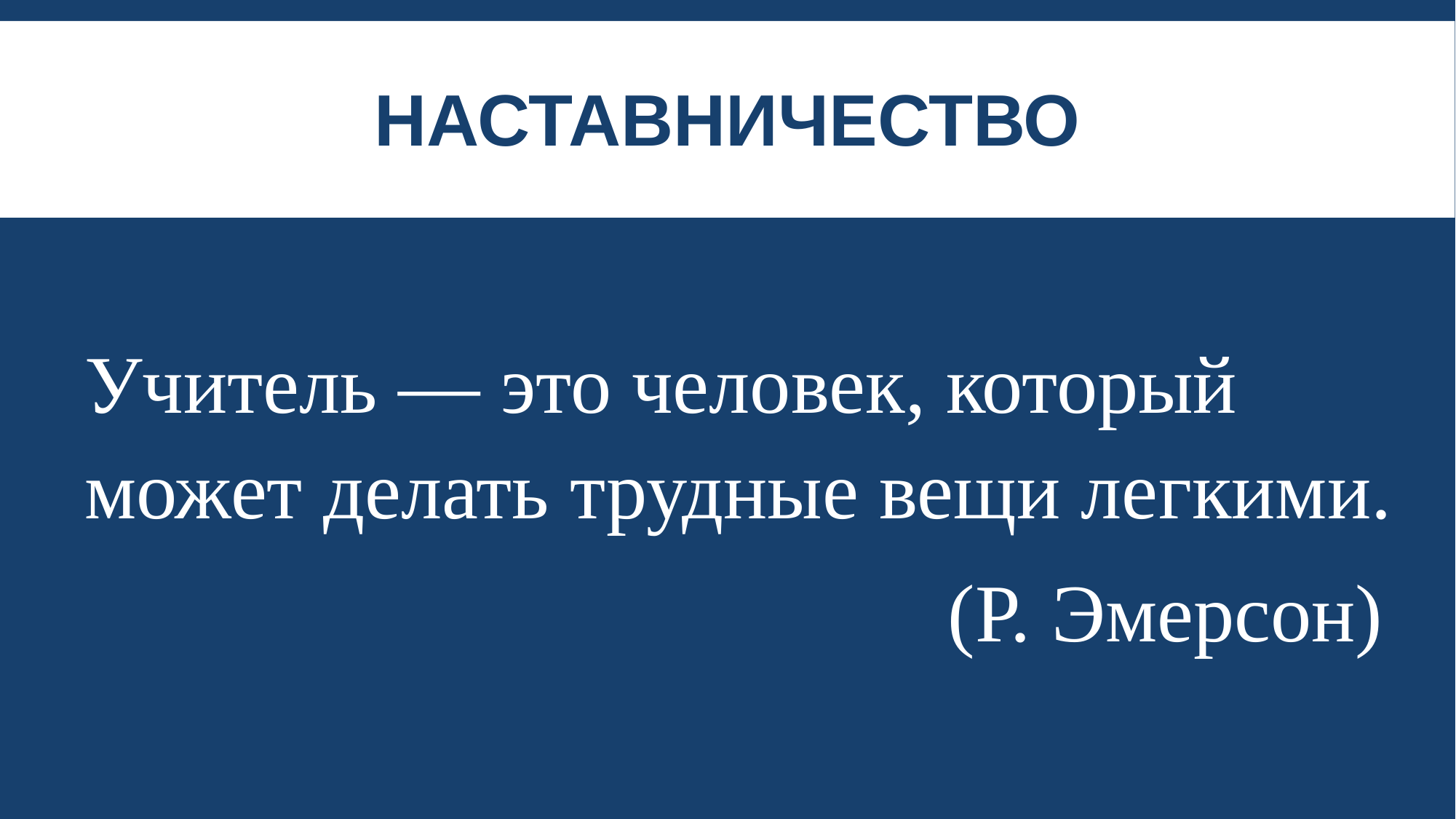

# наставничество
Учитель — это человек, который может делать трудные вещи легкими.
                                          (Р. Эмерсон)